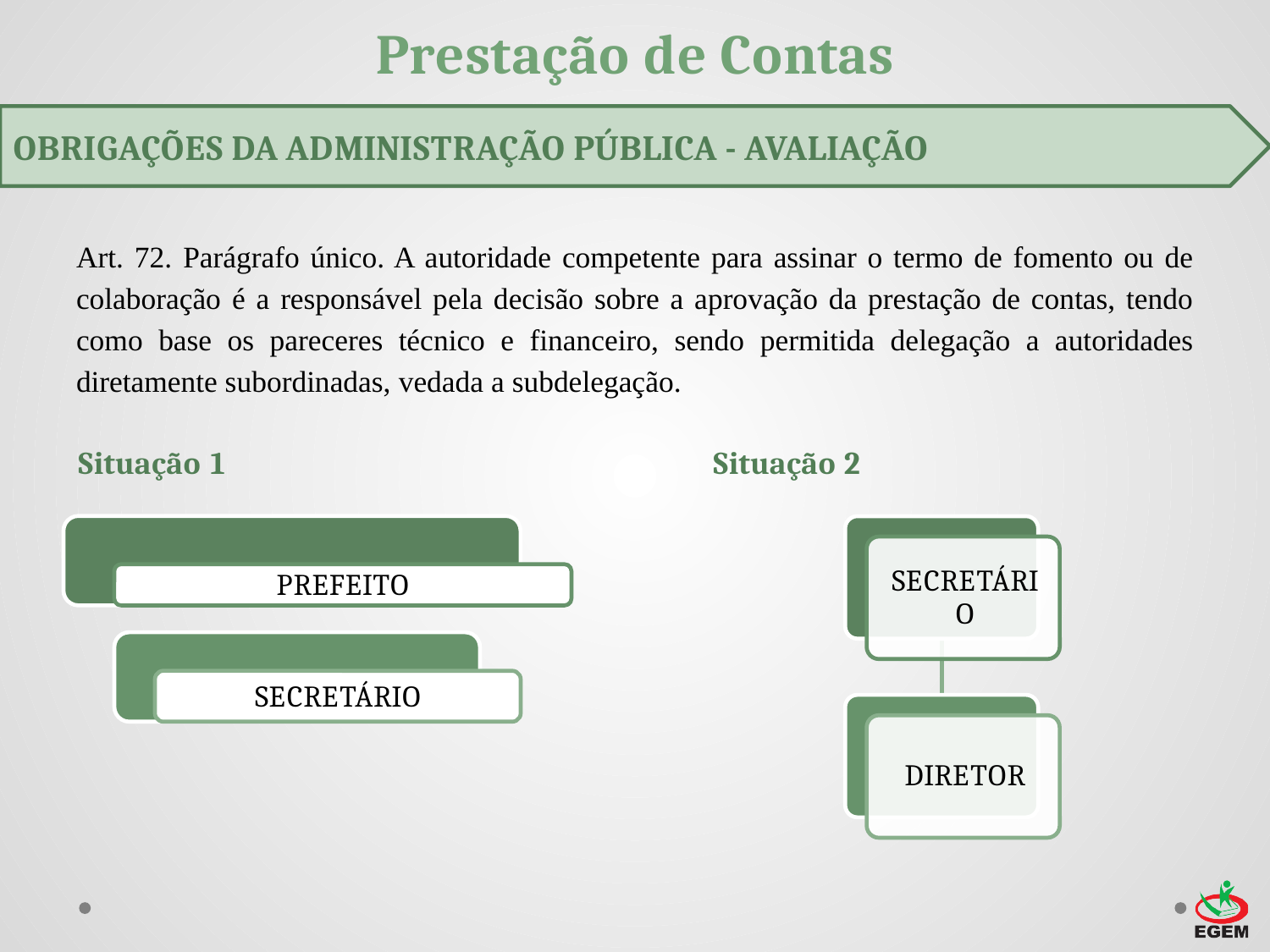

# Prestação de Contas
OBRIGAÇÕES DA ADMINISTRAÇÃO PÚBLICA - AVALIAÇÃO
Art. 72. Parágrafo único. A autoridade competente para assinar o termo de fomento ou de colaboração é a responsável pela decisão sobre a aprovação da prestação de contas, tendo como base os pareceres técnico e financeiro, sendo permitida delegação a autoridades diretamente subordinadas, vedada a subdelegação.
Situação 1				Situação 2
PREFEITO
SECRETÁRIO
SECRETÁRIO
DIRETOR